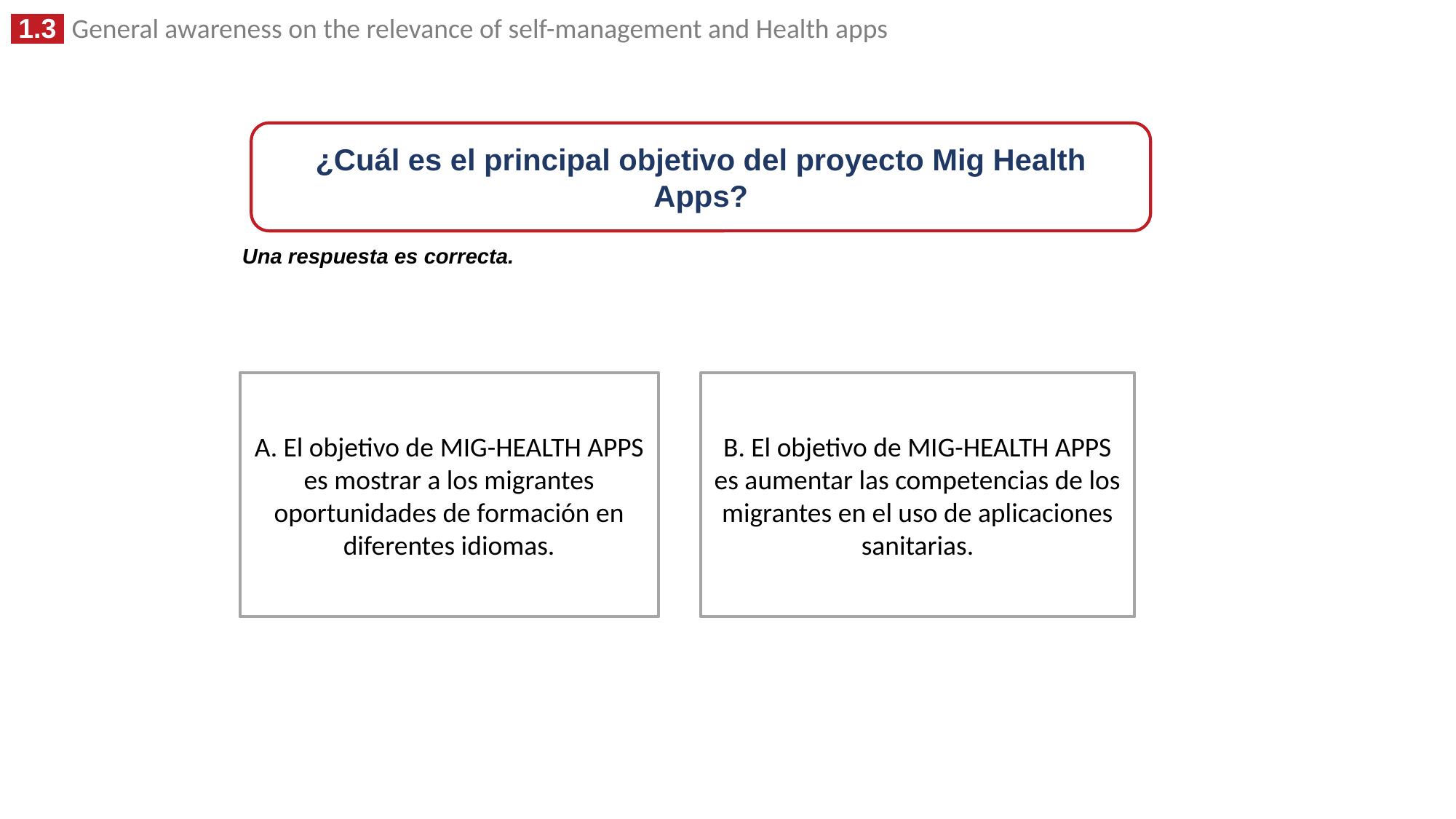

¿Cuál es el principal objetivo del proyecto Mig Health Apps?
Una respuesta es correcta.
A. El objetivo de MIG-HEALTH APPS es mostrar a los migrantes oportunidades de formación en diferentes idiomas.
B. El objetivo de MIG-HEALTH APPS es aumentar las competencias de los migrantes en el uso de aplicaciones sanitarias.